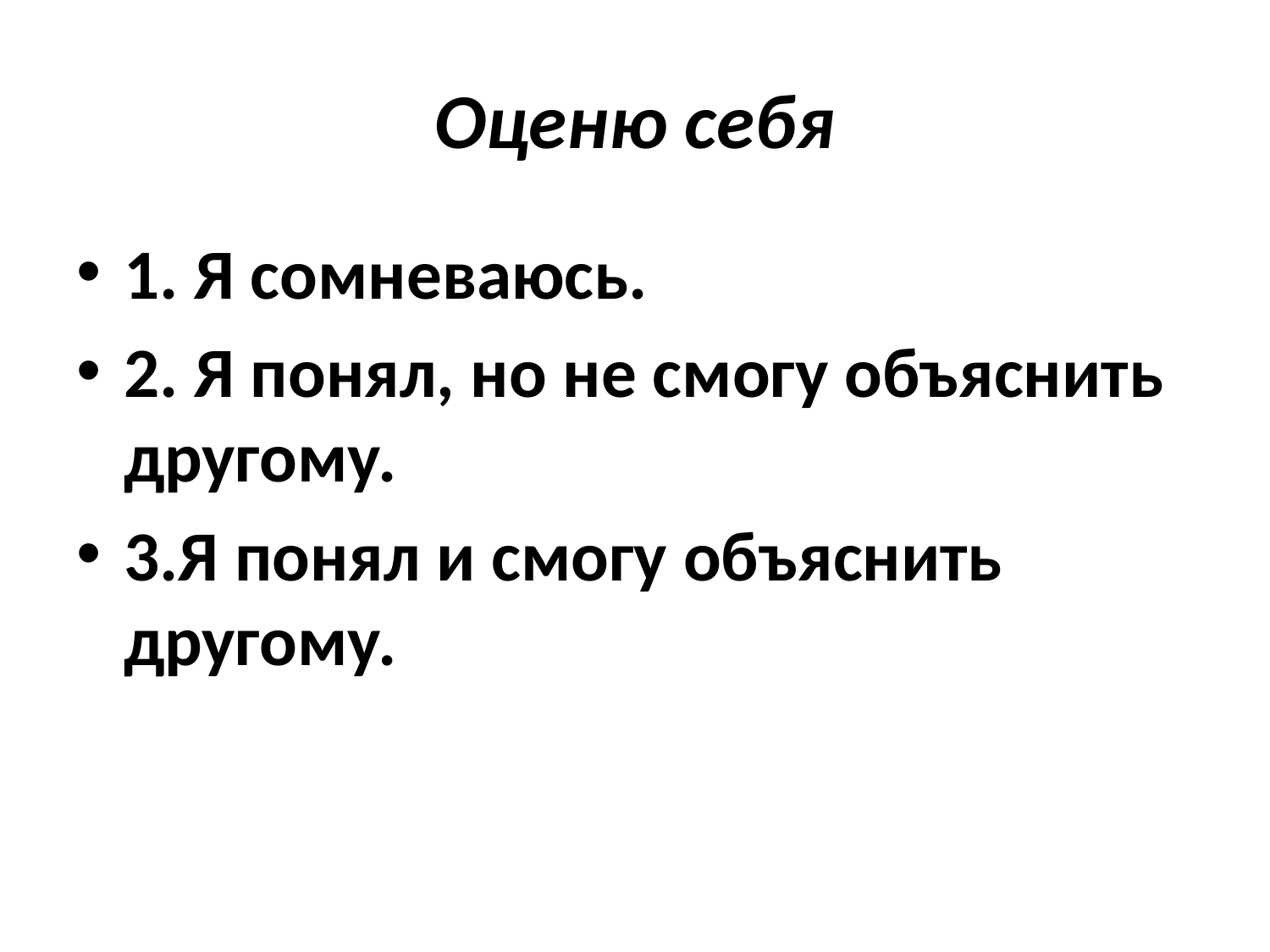

# Оценю себя
1. Я сомневаюсь.
2. Я понял, но не смогу объяснить другому.
3.Я понял и смогу объяснить другому.